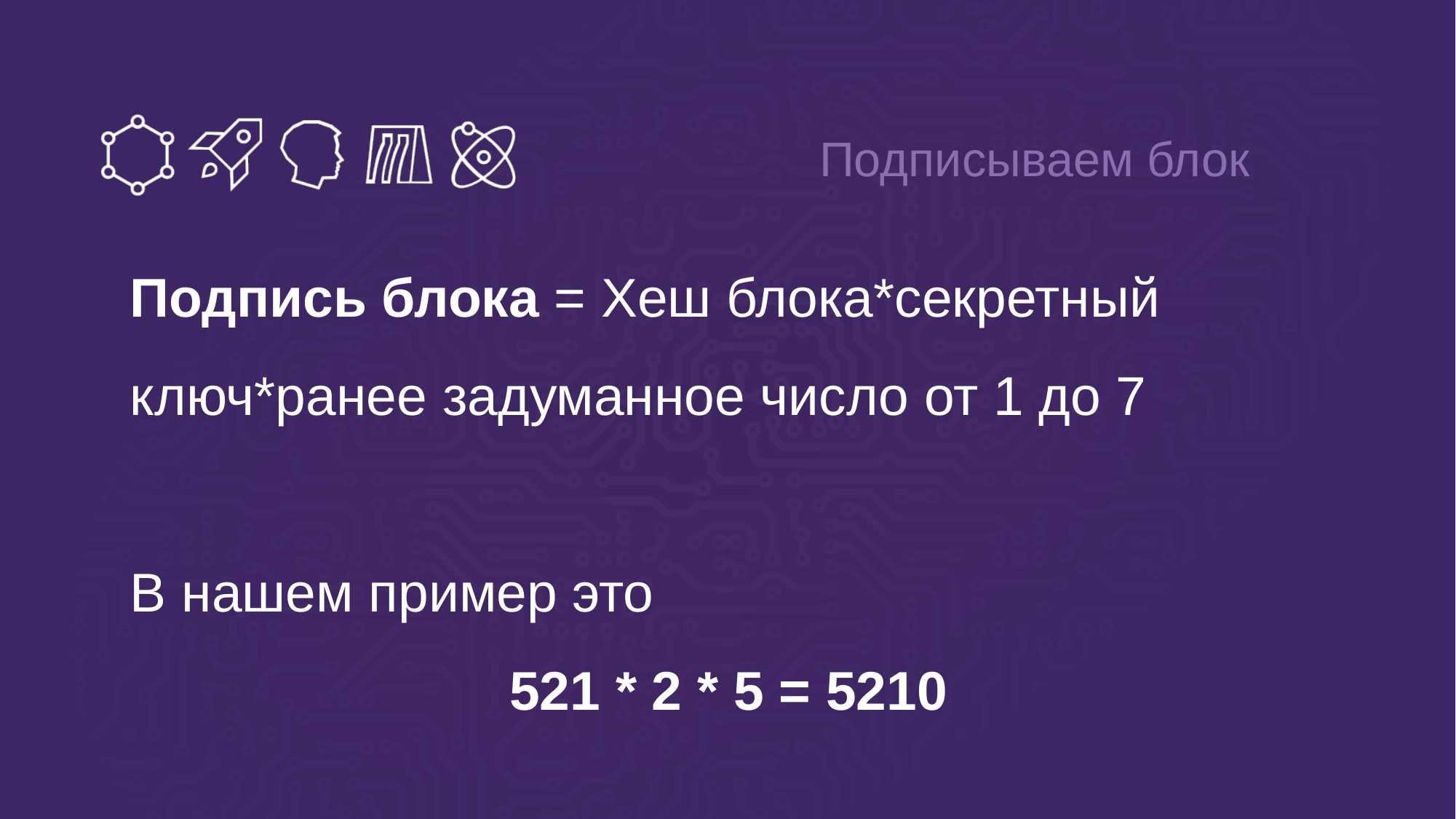

Подписываем блок
Подпись блока = Хеш блока*секретный ключ*ранее задуманное число от 1 до 7

В нашем пример это
521 * 2 * 5 = 5210